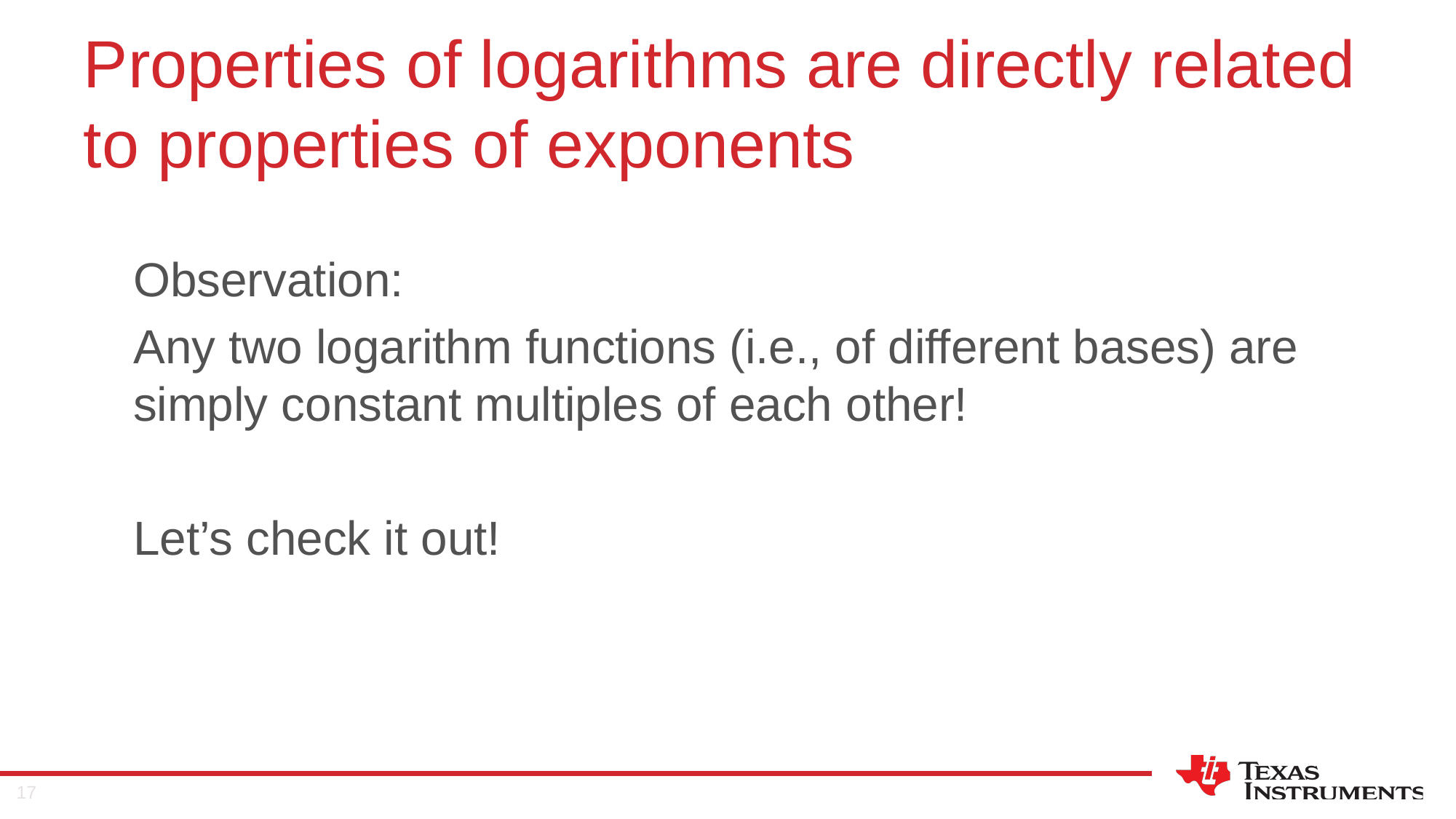

# Properties of logarithms are directly related to properties of exponents

Observation:
Any two logarithm functions (i.e., of different bases) are simply constant multiples of each other!

Let’s check it out!